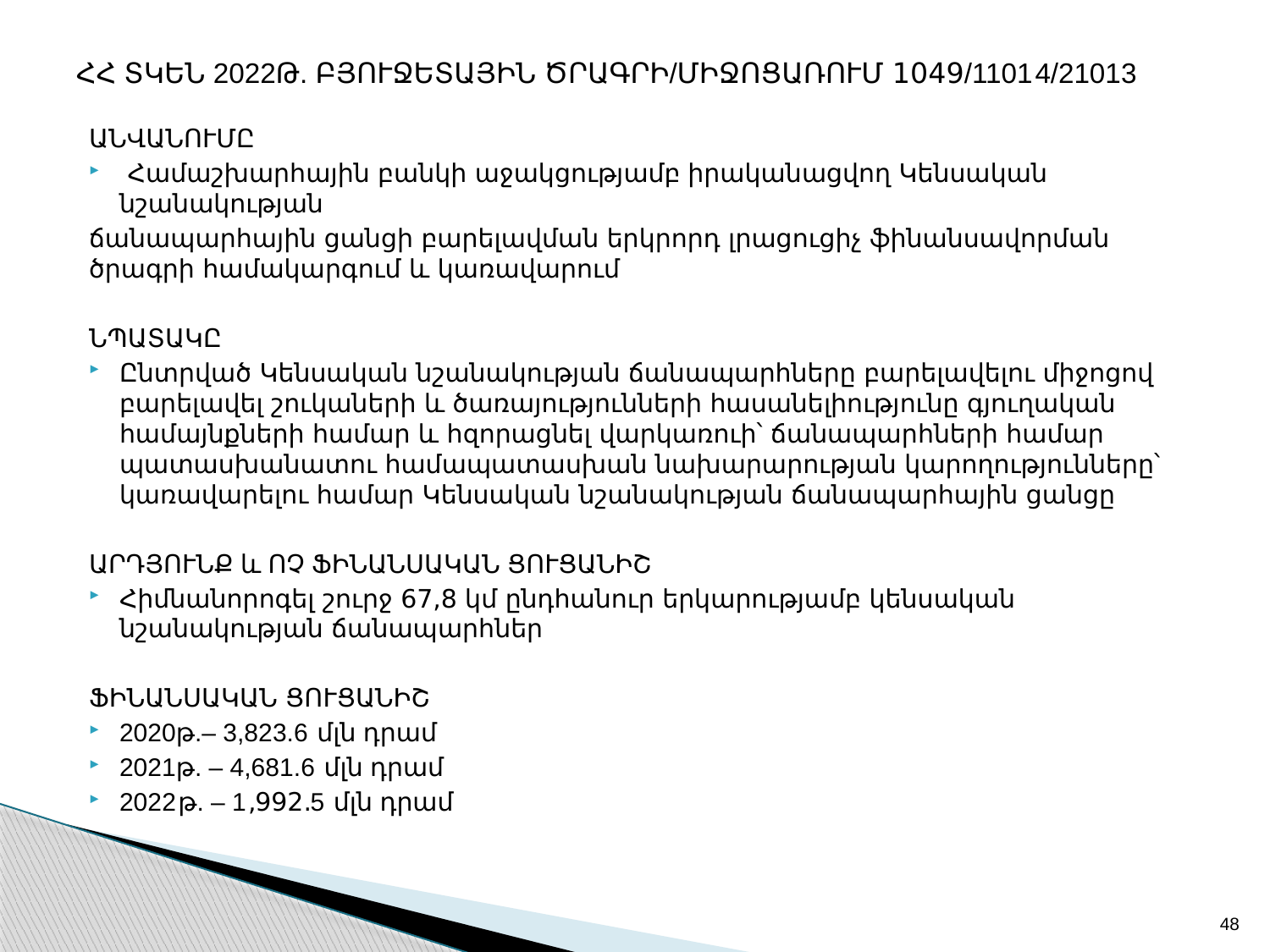

# ՀՀ ՏԿԵՆ 2022Թ. ԲՅՈՒՋԵՏԱՅԻՆ ԾՐԱԳՐԻ/ՄԻՋՈՑԱՌՈՒՄ 1049/11014/21013
ԱՆՎԱՆՈՒՄԸ
 Համաշխարհային բանկի աջակցությամբ իրականացվող Կենսական նշանակության
ճանապարհային ցանցի բարելավման երկրորդ լրացուցիչ ֆինանսավորման ծրագրի համակարգում և կառավարում

ՆՊԱՏԱԿԸ
Ընտրված Կենսական նշանակության ճանապարհները բարելավելու միջոցով բարելավել շուկաների և ծառայությունների հասանելիությունը գյուղական համայնքների համար և հզորացնել վարկառուի՝ ճանապարհների համար պատասխանատու համապատասխան նախարարության կարողությունները՝ կառավարելու համար Կենսական նշանակության ճանապարհային ցանցը

ԱՐԴՅՈՒՆՔ և ՈՉ ՖԻՆԱՆՍԱԿԱՆ ՑՈՒՑԱՆԻՇ
Հիմնանորոգել շուրջ 67,8 կմ ընդհանուր երկարությամբ կենսական նշանակության ճանապարհներ

ՖԻՆԱՆՍԱԿԱՆ ՑՈՒՑԱՆԻՇ
2020թ.– 3,823.6 մլն դրամ
2021թ. – 4,681.6 մլն դրամ
2022թ. – 1,992.5 մլն դրամ

48